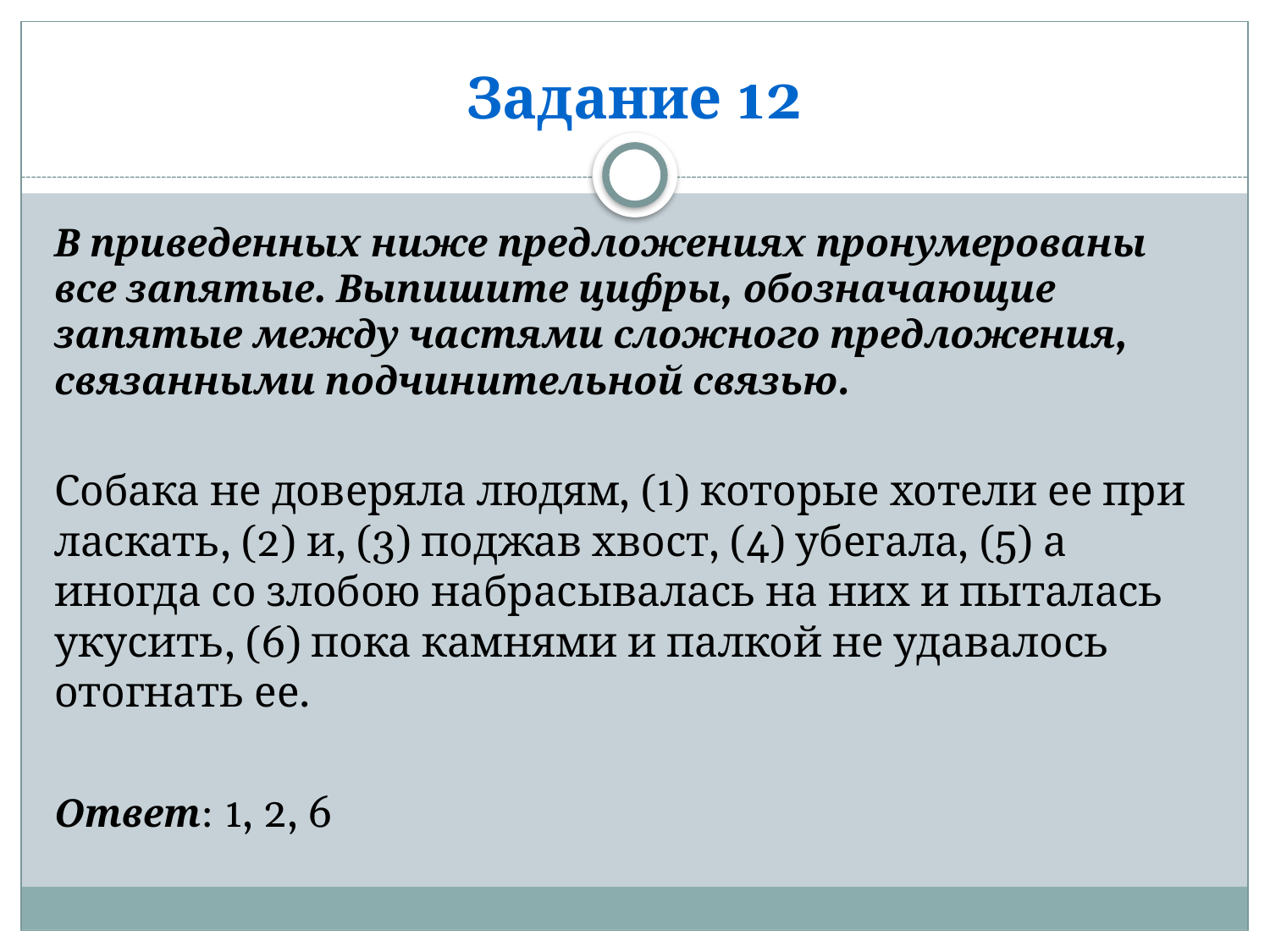

# Задание 12
В приведенных ниже предложениях пронумерованы все запятые. Выпишите цифры, обозначающие запятые между частями сложного предложения, связанными подчи­нительной связью.

Собака не доверяла людям, (1) которые хотели ее при­ласкать, (2) и, (3) поджав хвост, (4) убегала, (5) а иногда со злобою набрасывалась на них и пыталась укусить, (6) пока камнями и палкой не удавалось отогнать ее.

Ответ: 1, 2, 6